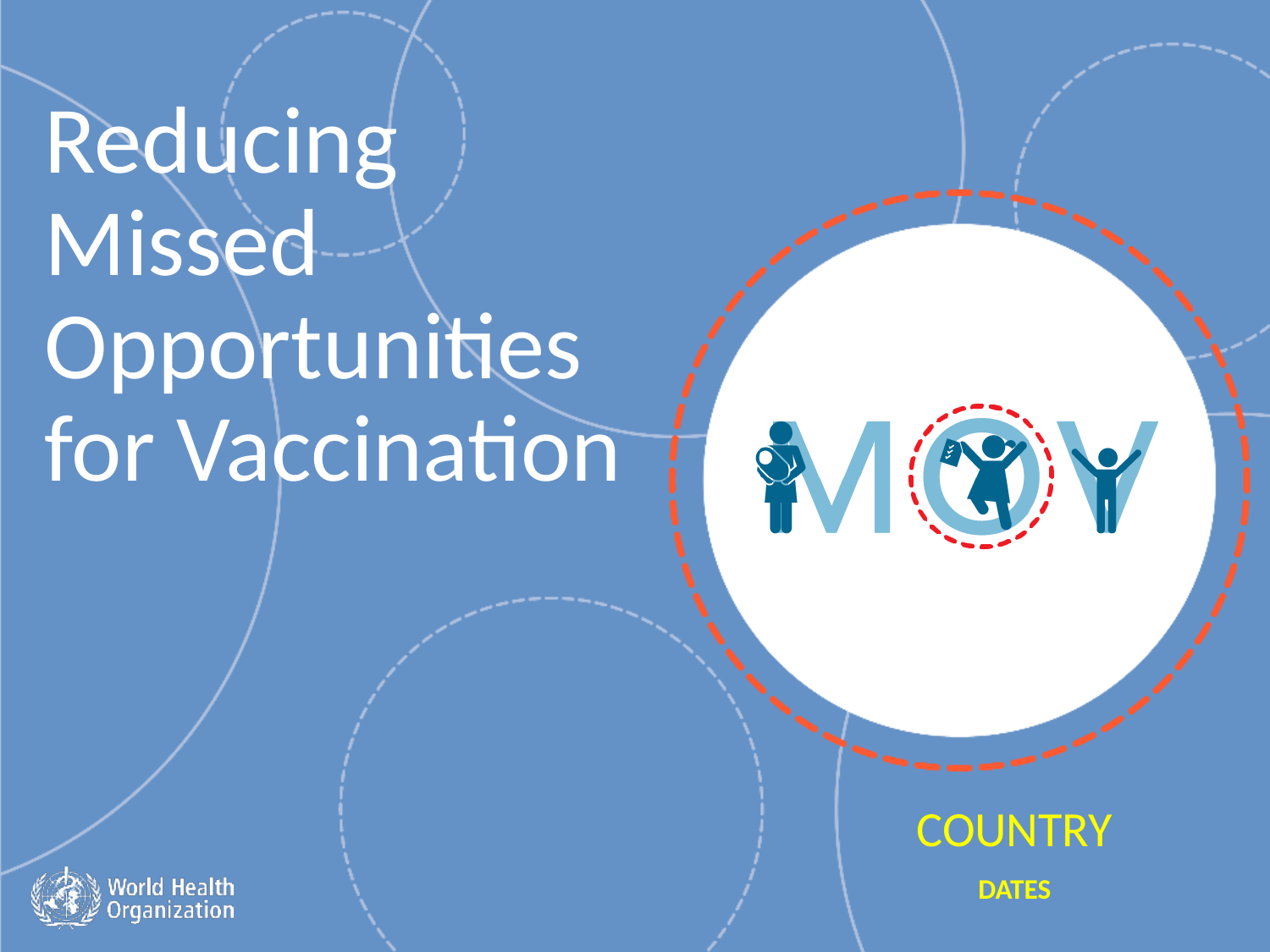

# Reducing Missed Opportunities for Vaccination
COUNTRY
DATES